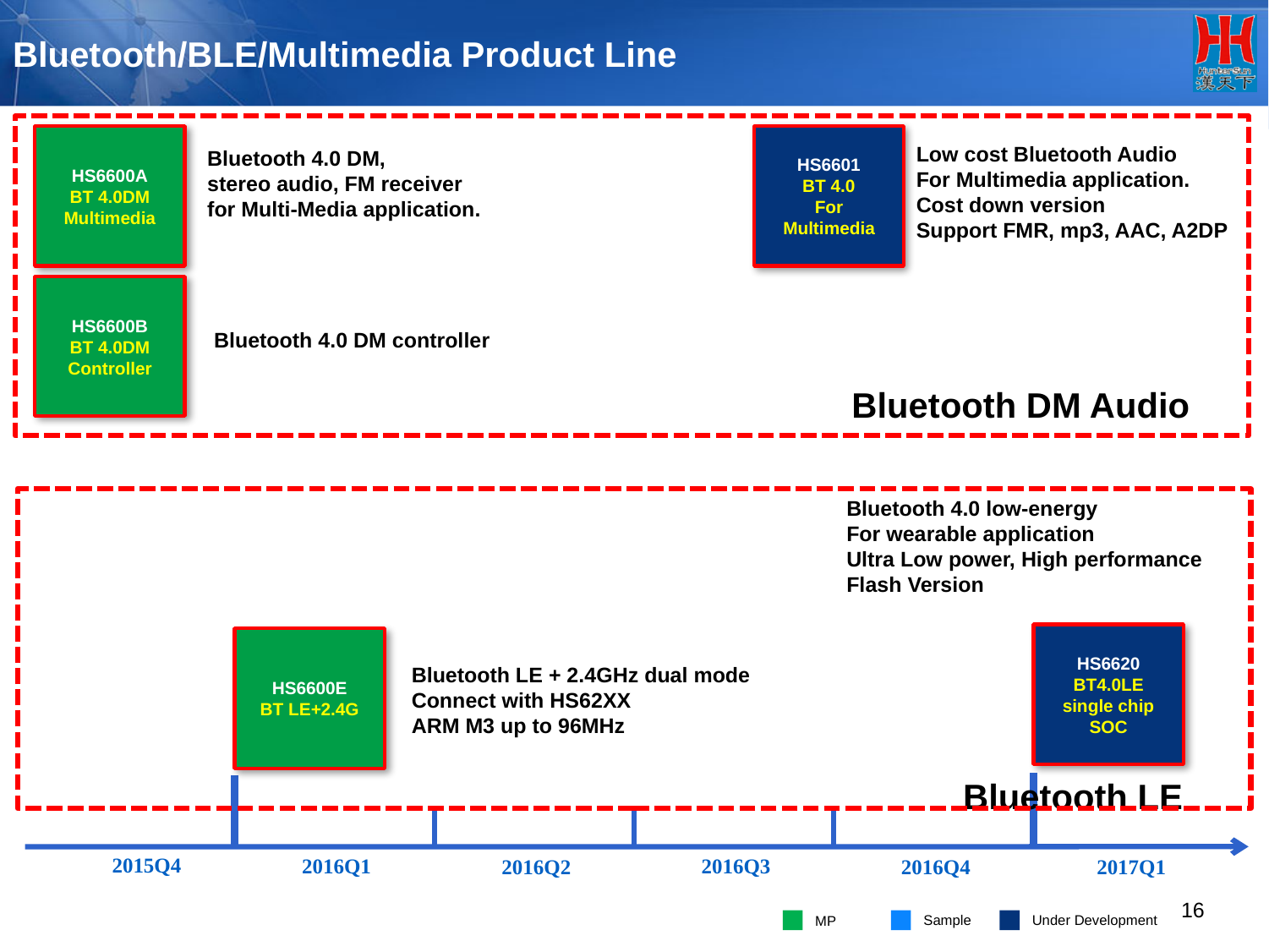

Bluetooth/BLE/Multimedia Product Line

HS6600A
BT 4.0DM
Multimedia
HS6601
BT 4.0
For Multimedia
Low cost Bluetooth Audio
For Multimedia application.
Cost down version
Support FMR, mp3, AAC, A2DP
Bluetooth 4.0 DM,
stereo audio, FM receiver
for Multi-Media application.
HS6600B
BT 4.0DM
Controller
Bluetooth 4.0 DM controller
Bluetooth DM Audio

Bluetooth 4.0 low-energy
For wearable application
Ultra Low power, High performance
Flash Version
HS6620
BT4.0LE single chip SOC
HS6600E
BT LE+2.4G
Bluetooth LE + 2.4GHz dual mode
Connect with HS62XX
ARM M3 up to 96MHz
Bluetooth LE
2015Q4
2016Q1
2016Q3
2016Q2
2016Q4
2017Q1
16
Under Development
Sample
MP